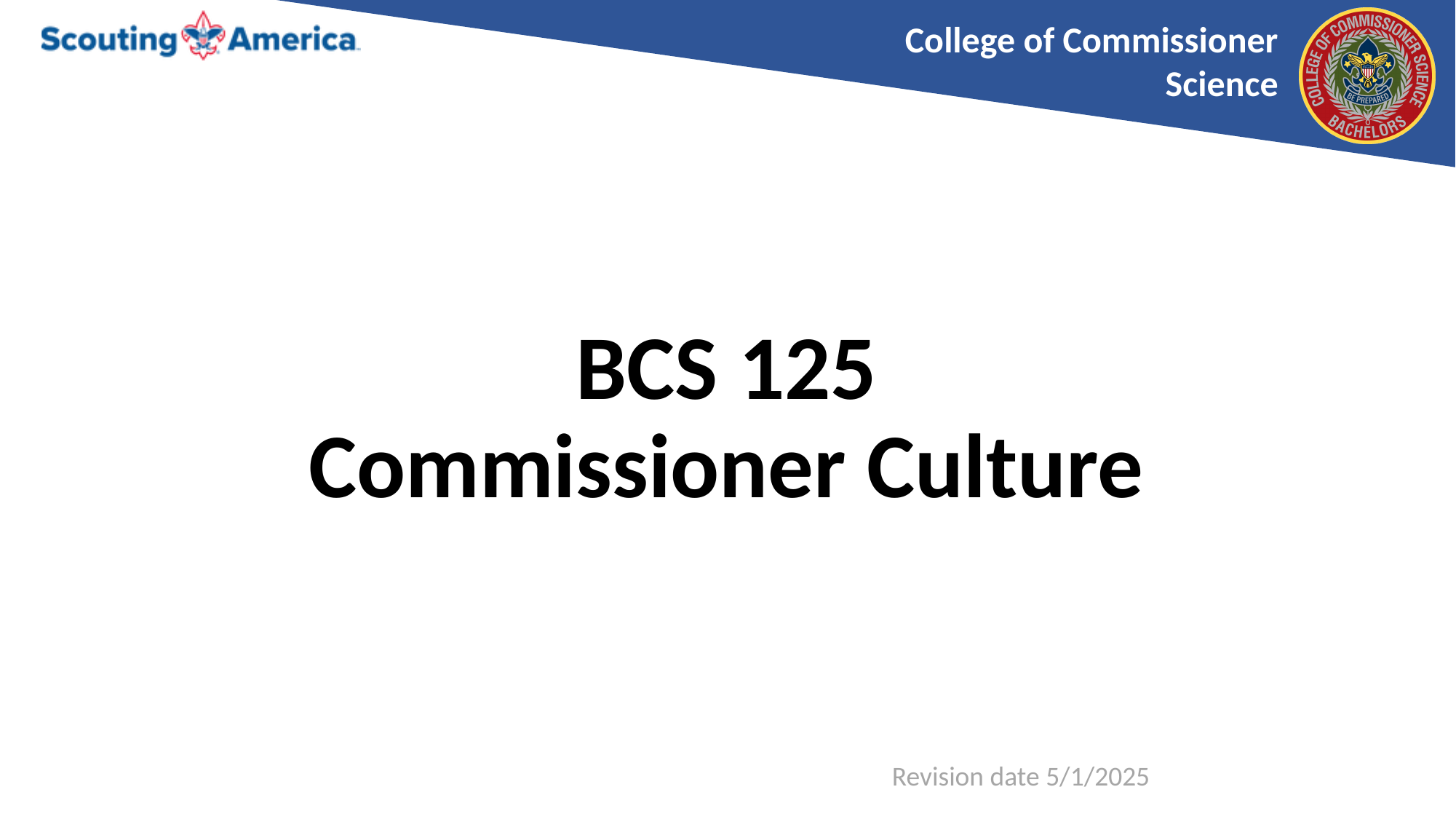

# BCS 125 Commissioner Culture
Revision date 5/1/2025